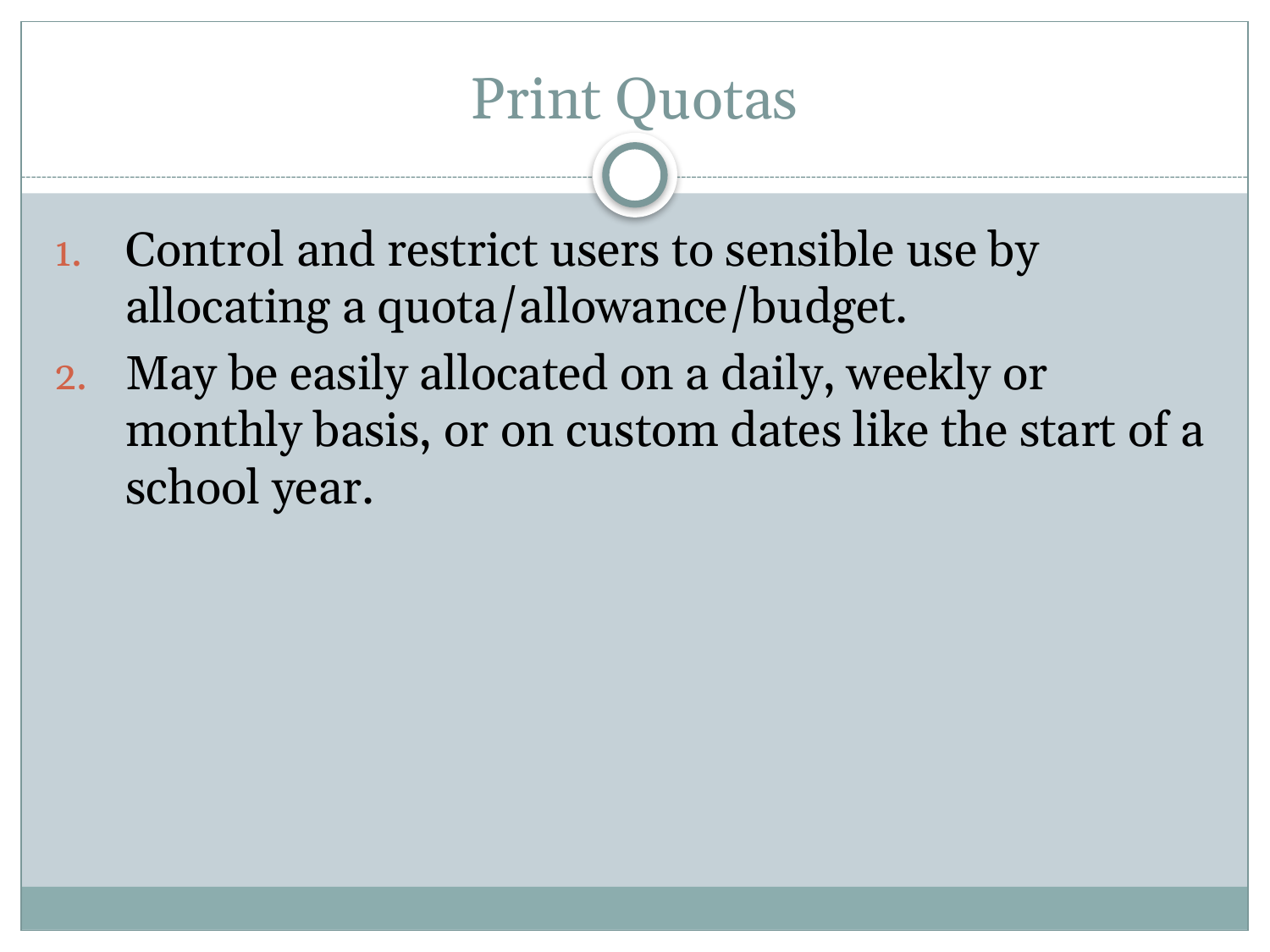

# Print Quotas
Control and restrict users to sensible use by allocating a quota/allowance/budget.
May be easily allocated on a daily, weekly or monthly basis, or on custom dates like the start of a school year.